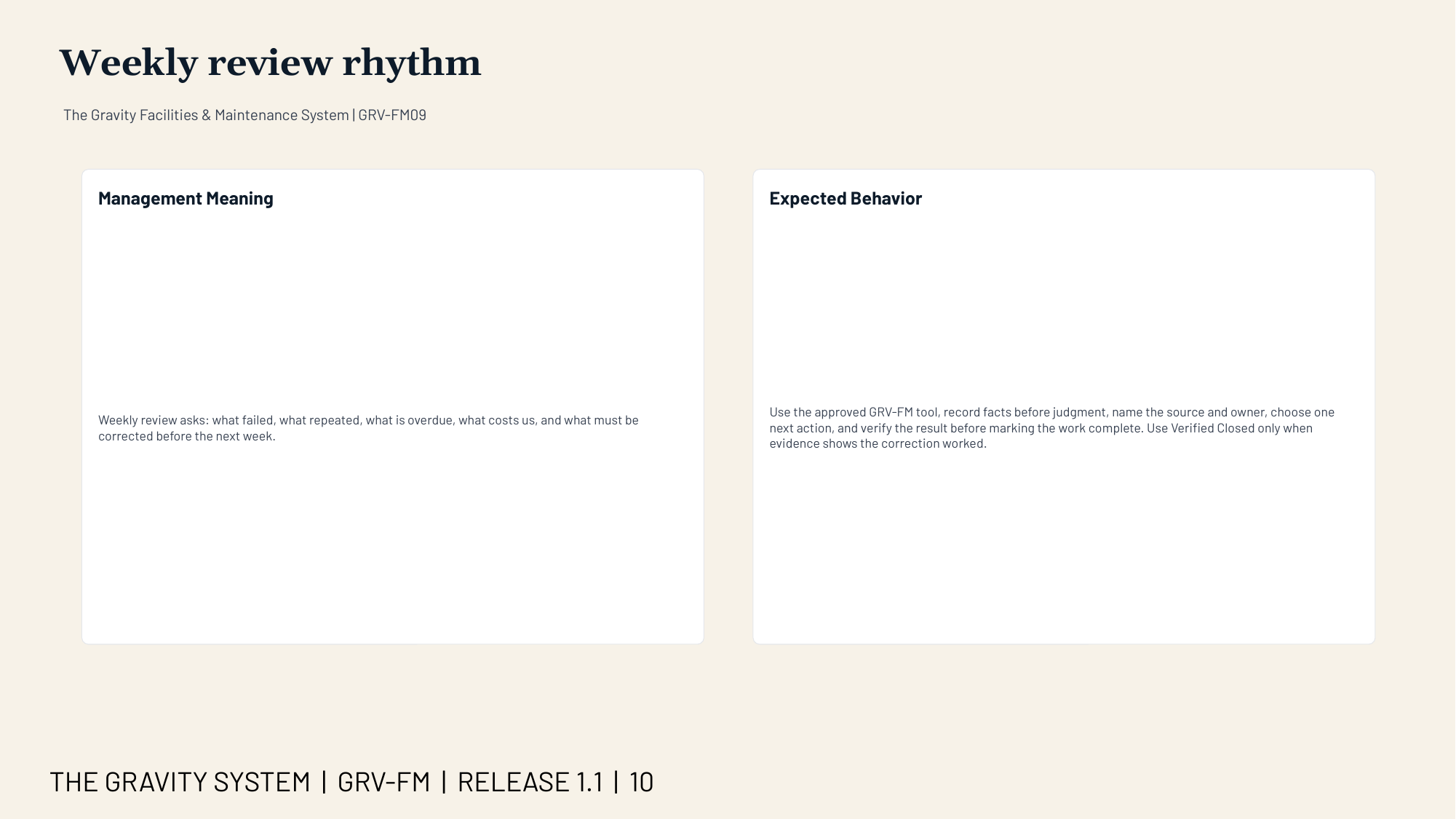

Weekly review rhythm
The Gravity Facilities & Maintenance System | GRV-FM09

Management Meaning
Expected Behavior
Weekly review asks: what failed, what repeated, what is overdue, what costs us, and what must be corrected before the next week.
Use the approved GRV-FM tool, record facts before judgment, name the source and owner, choose one next action, and verify the result before marking the work complete. Use Verified Closed only when evidence shows the correction worked.
THE GRAVITY SYSTEM  |  GRV-FM  |  RELEASE 1.1  |  10